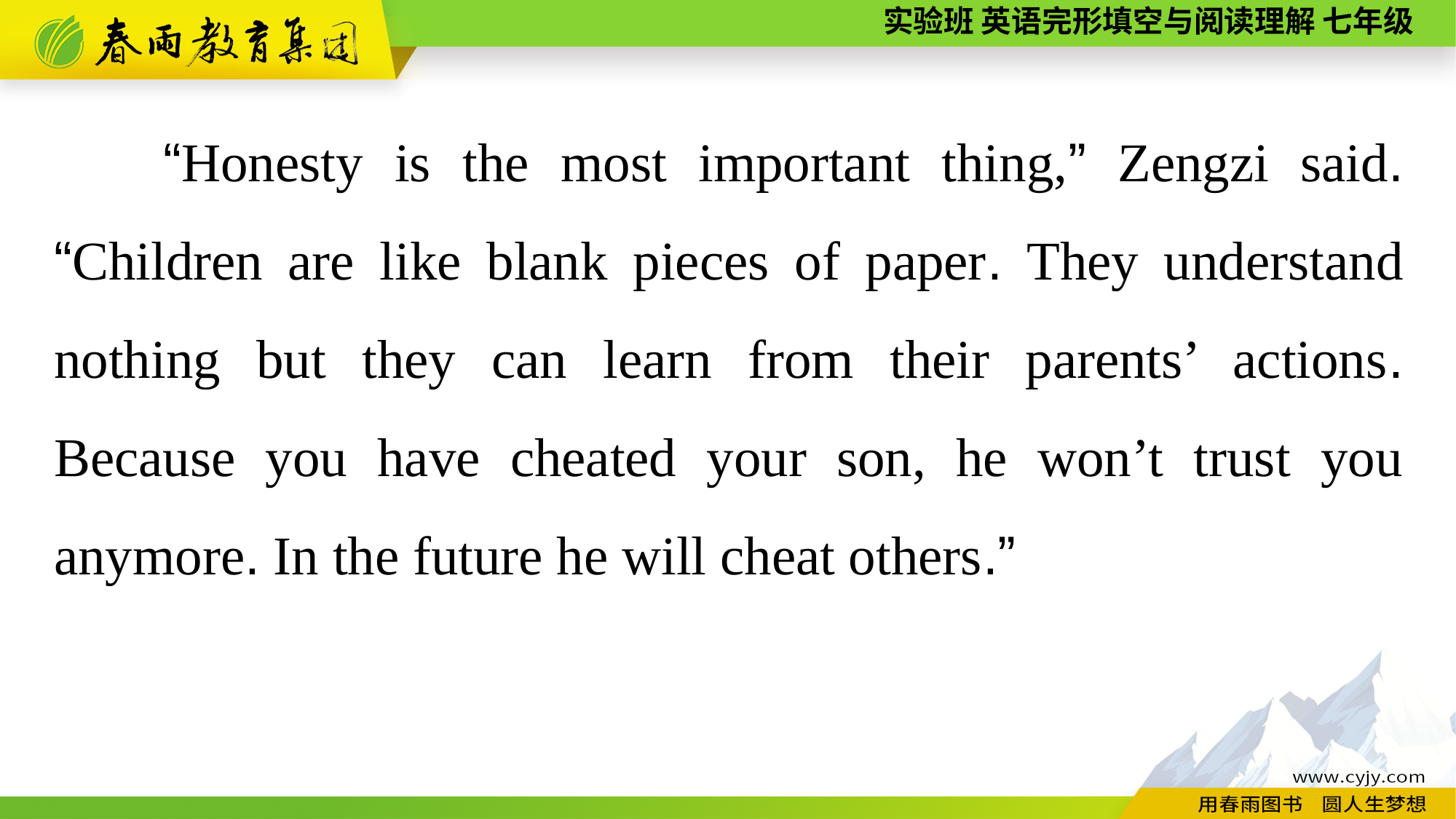

“Honesty is the most important thing,” Zengzi said. “Children are like blank pieces of paper. They understand nothing but they can learn from their parents’ actions. Because you have cheated your son, he won’t trust you anymore. In the future he will cheat others.”